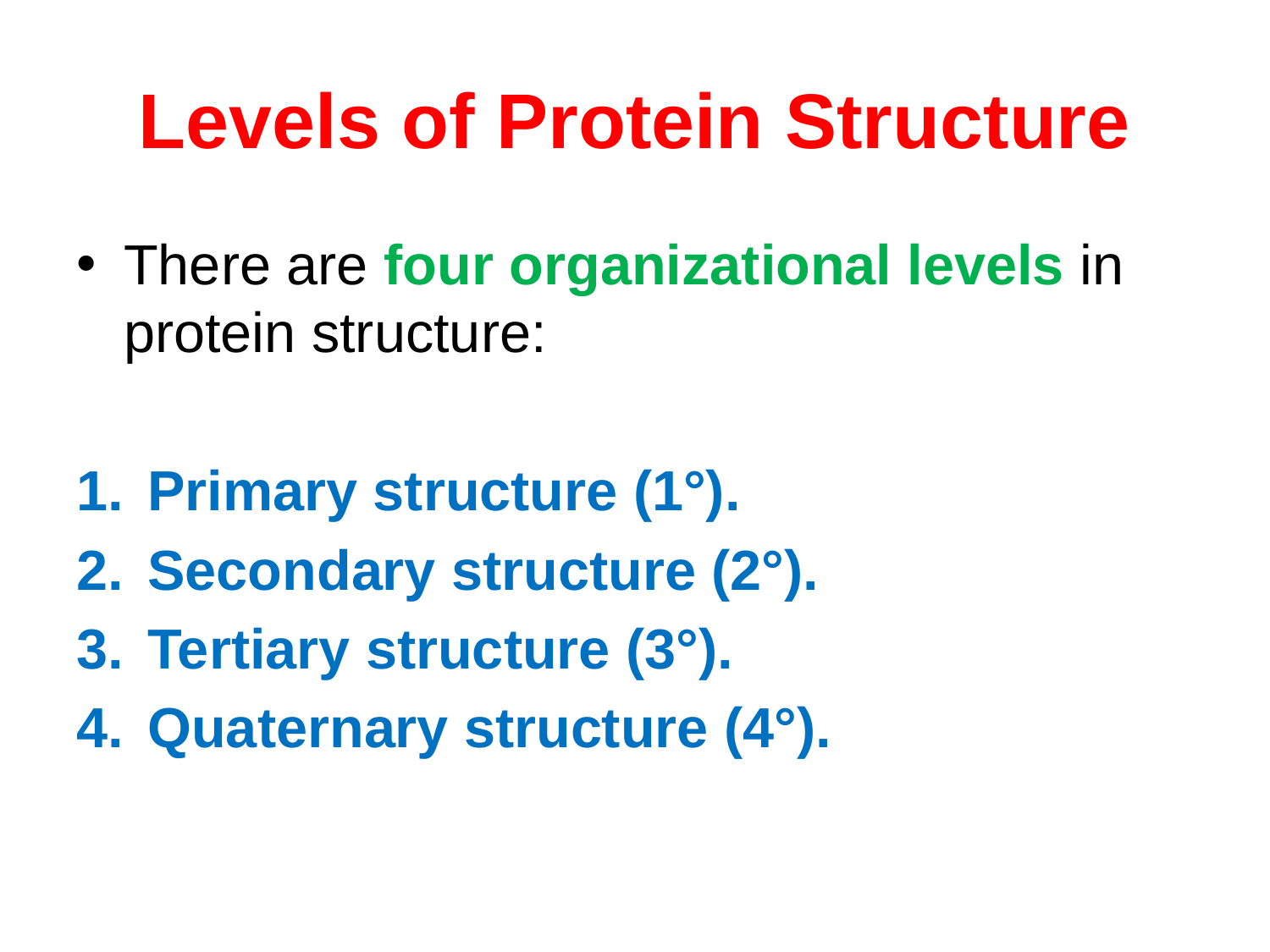

# Levels of Protein Structure
There are four organizational levels in protein structure:

Primary structure (1°).
Secondary structure (2°).
Tertiary structure (3°).
Quaternary structure (4°).